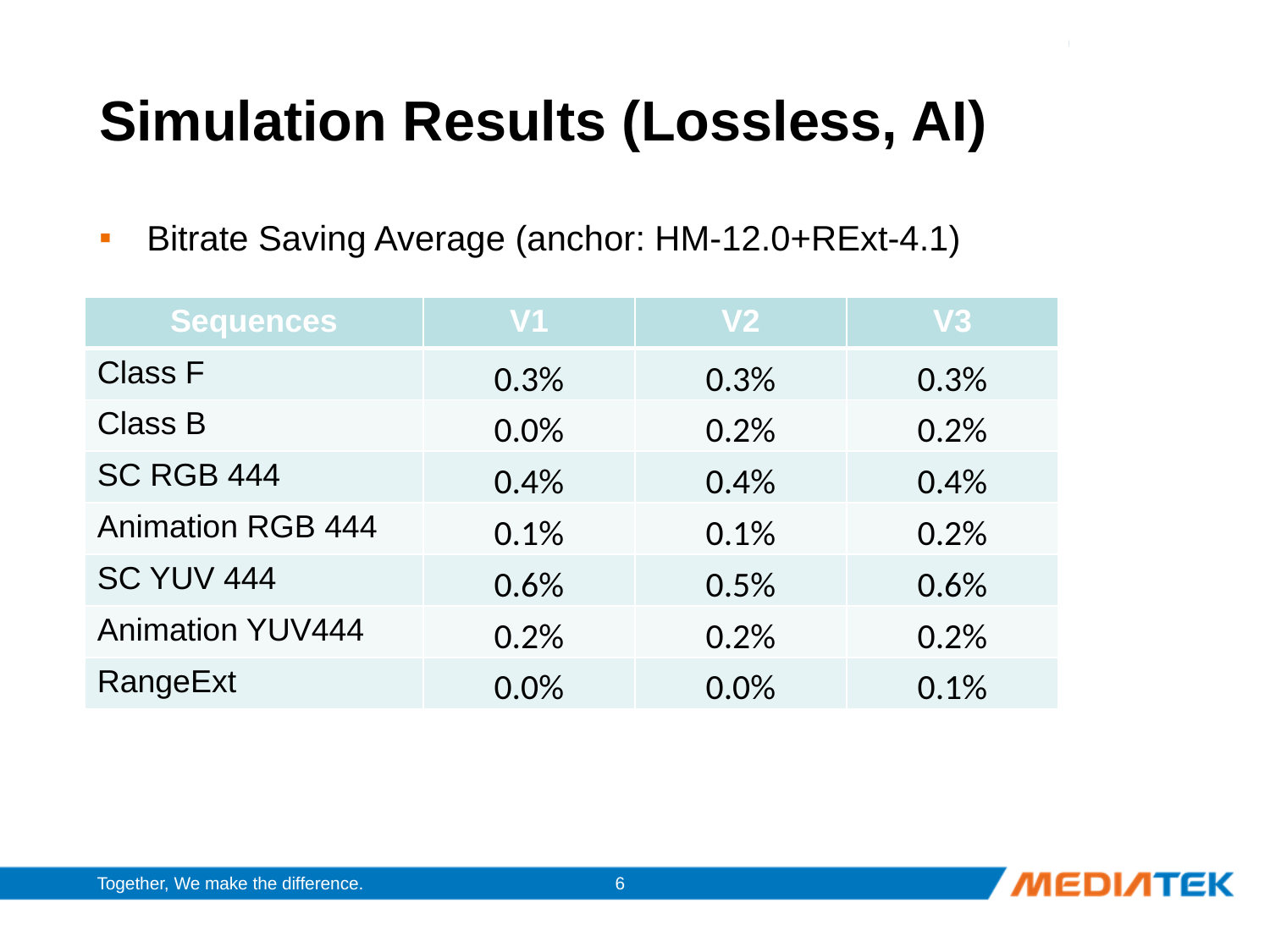

# Simulation Results (Lossless, AI)
Bitrate Saving Average (anchor: HM-12.0+RExt-4.1)

| Sequences | V1 | V2 | V3 |
| --- | --- | --- | --- |
| Class F | 0.3% | 0.3% | 0.3% |
| Class B | 0.0% | 0.2% | 0.2% |
| SC RGB 444 | 0.4% | 0.4% | 0.4% |
| Animation RGB 444 | 0.1% | 0.1% | 0.2% |
| SC YUV 444 | 0.6% | 0.5% | 0.6% |
| Animation YUV444 | 0.2% | 0.2% | 0.2% |
| RangeExt | 0.0% | 0.0% | 0.1% |
6